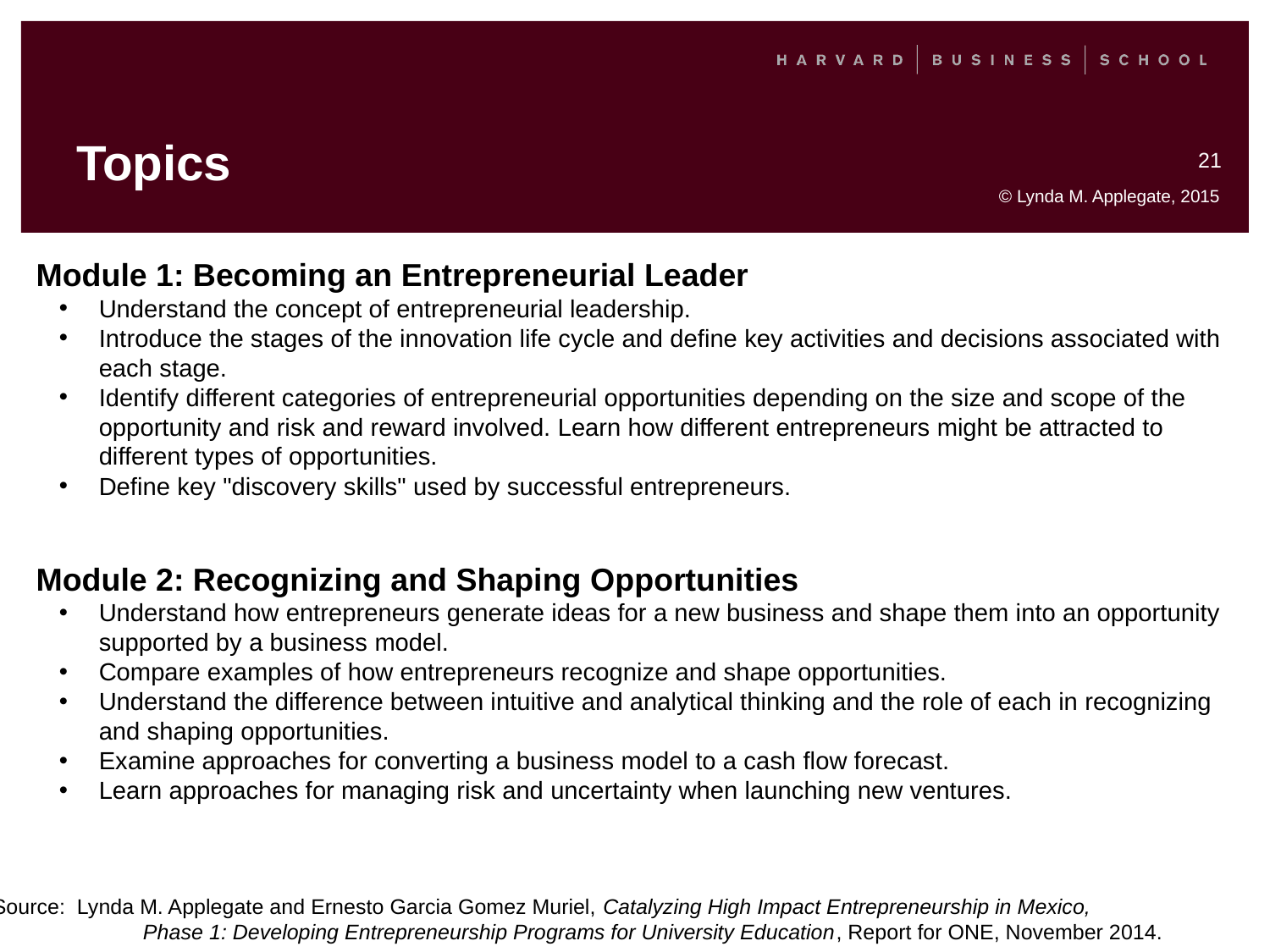

# Topics
21
Module 1: Becoming an Entrepreneurial Leader
Understand the concept of entrepreneurial leadership.
Introduce the stages of the innovation life cycle and define key activities and decisions associated with each stage.
Identify different categories of entrepreneurial opportunities depending on the size and scope of the opportunity and risk and reward involved. Learn how different entrepreneurs might be attracted to different types of opportunities.
Define key "discovery skills" used by successful entrepreneurs.

Module 2: Recognizing and Shaping Opportunities
Understand how entrepreneurs generate ideas for a new business and shape them into an opportunity supported by a business model.
Compare examples of how entrepreneurs recognize and shape opportunities.
Understand the difference between intuitive and analytical thinking and the role of each in recognizing and shaping opportunities.
Examine approaches for converting a business model to a cash flow forecast.
Learn approaches for managing risk and uncertainty when launching new ventures.
Source:  Lynda M. Applegate and Ernesto Garcia Gomez Muriel, Catalyzing High Impact Entrepreneurship in Mexico,
	    Phase 1: Developing Entrepreneurship Programs for University Education, Report for ONE, November 2014.